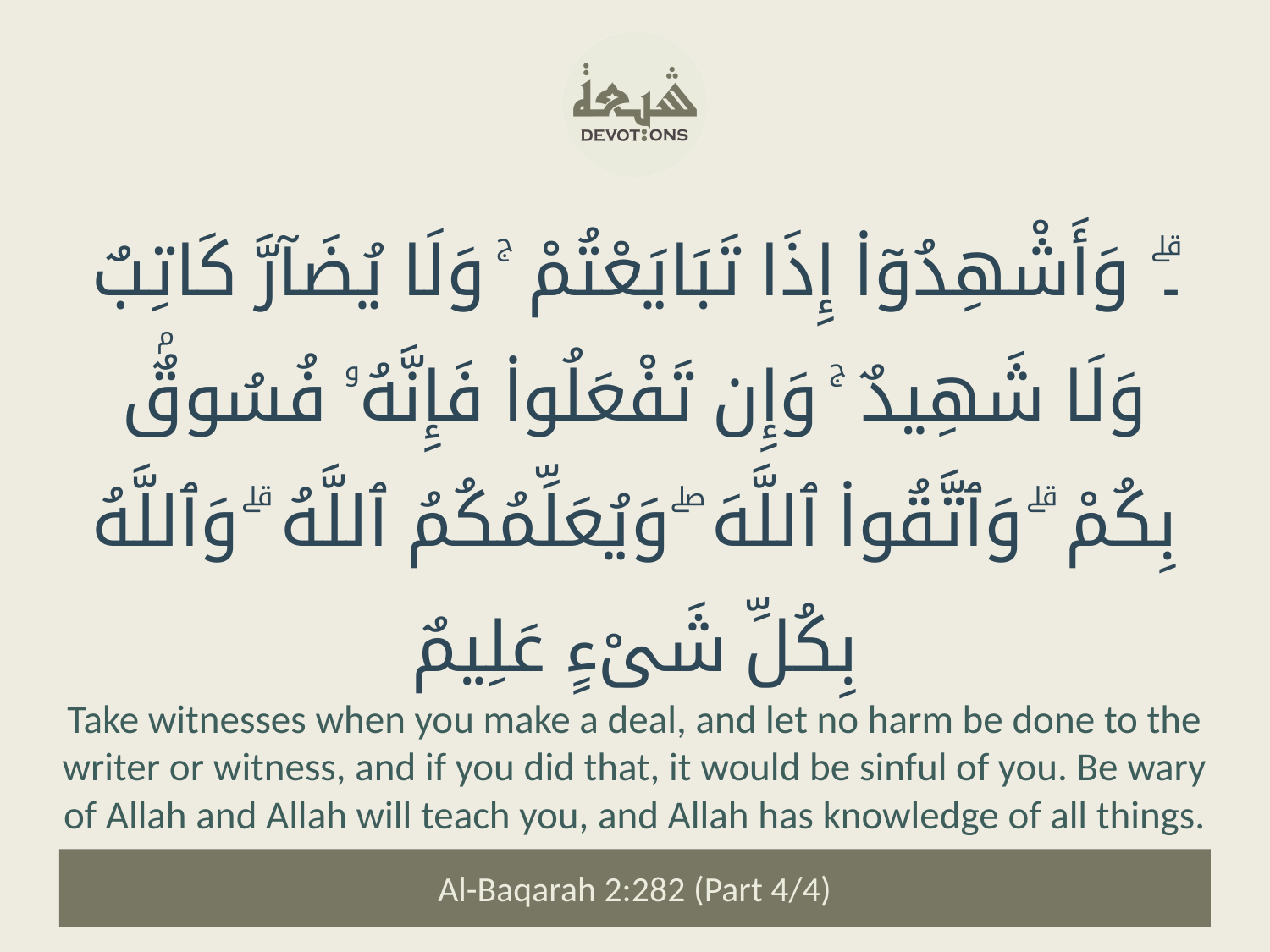

۔ۗ  وَأَشْهِدُوٓا۟ إِذَا تَبَايَعْتُمْ ۚ وَلَا يُضَآرَّ كَاتِبٌ وَلَا شَهِيدٌ ۚ وَإِن تَفْعَلُوا۟ فَإِنَّهُۥ فُسُوقٌۢ بِكُمْ ۗ وَٱتَّقُوا۟ ٱللَّهَ ۖ وَيُعَلِّمُكُمُ ٱللَّهُ ۗ وَٱللَّهُ بِكُلِّ شَىْءٍ عَلِيمٌ
Take witnesses when you make a deal, and let no harm be done to the writer or witness, and if you did that, it would be sinful of you. Be wary of Allah and Allah will teach you, and Allah has knowledge of all things.
Al-Baqarah 2:282 (Part 4/4)